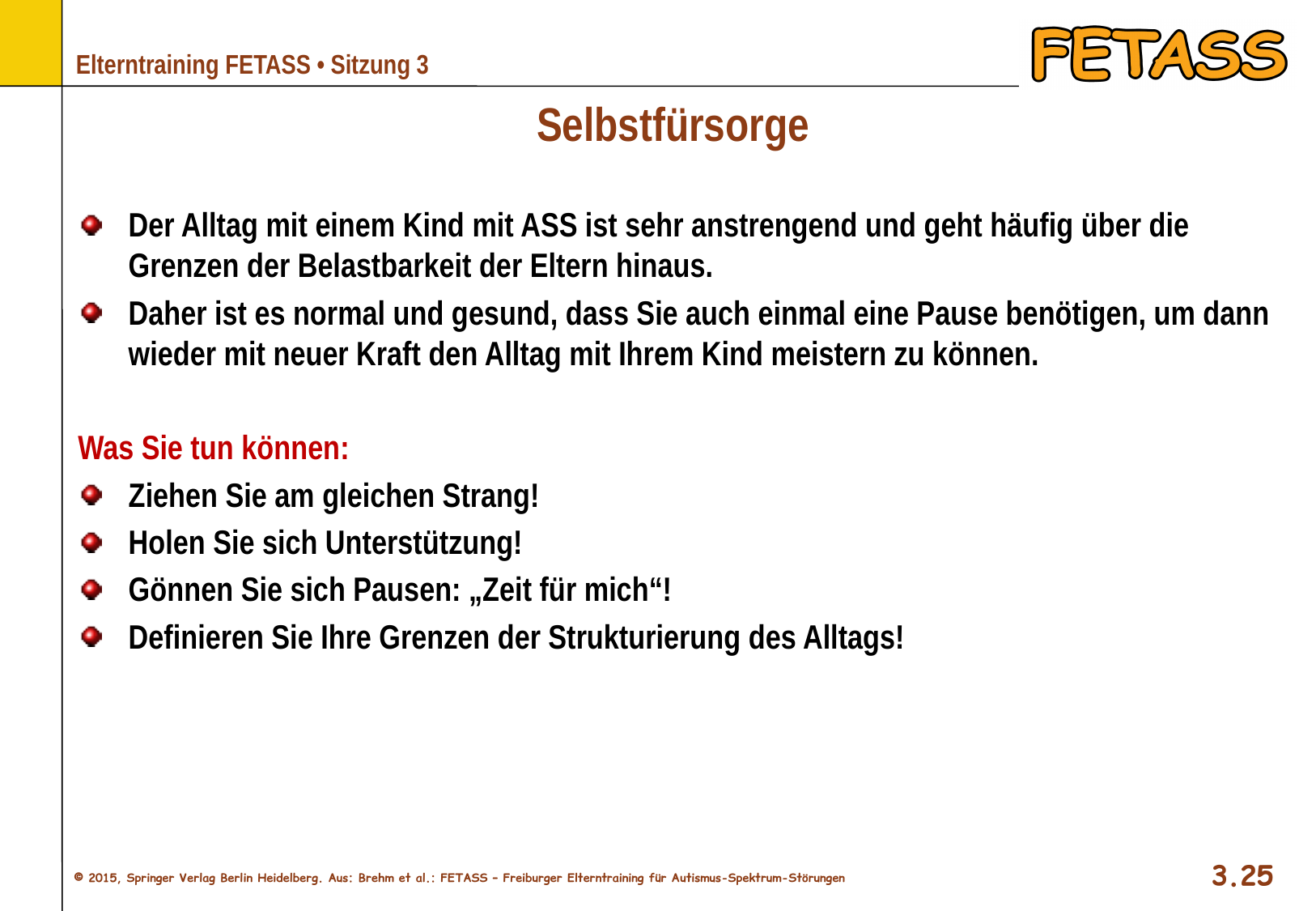

# Selbstfürsorge
Der Alltag mit einem Kind mit ASS ist sehr anstrengend und geht häufig über die Grenzen der Belastbarkeit der Eltern hinaus.
Daher ist es normal und gesund, dass Sie auch einmal eine Pause benötigen, um dann wieder mit neuer Kraft den Alltag mit Ihrem Kind meistern zu können.

Was Sie tun können:
Ziehen Sie am gleichen Strang!
Holen Sie sich Unterstützung!
Gönnen Sie sich Pausen: „Zeit für mich“!
Definieren Sie Ihre Grenzen der Strukturierung des Alltags!